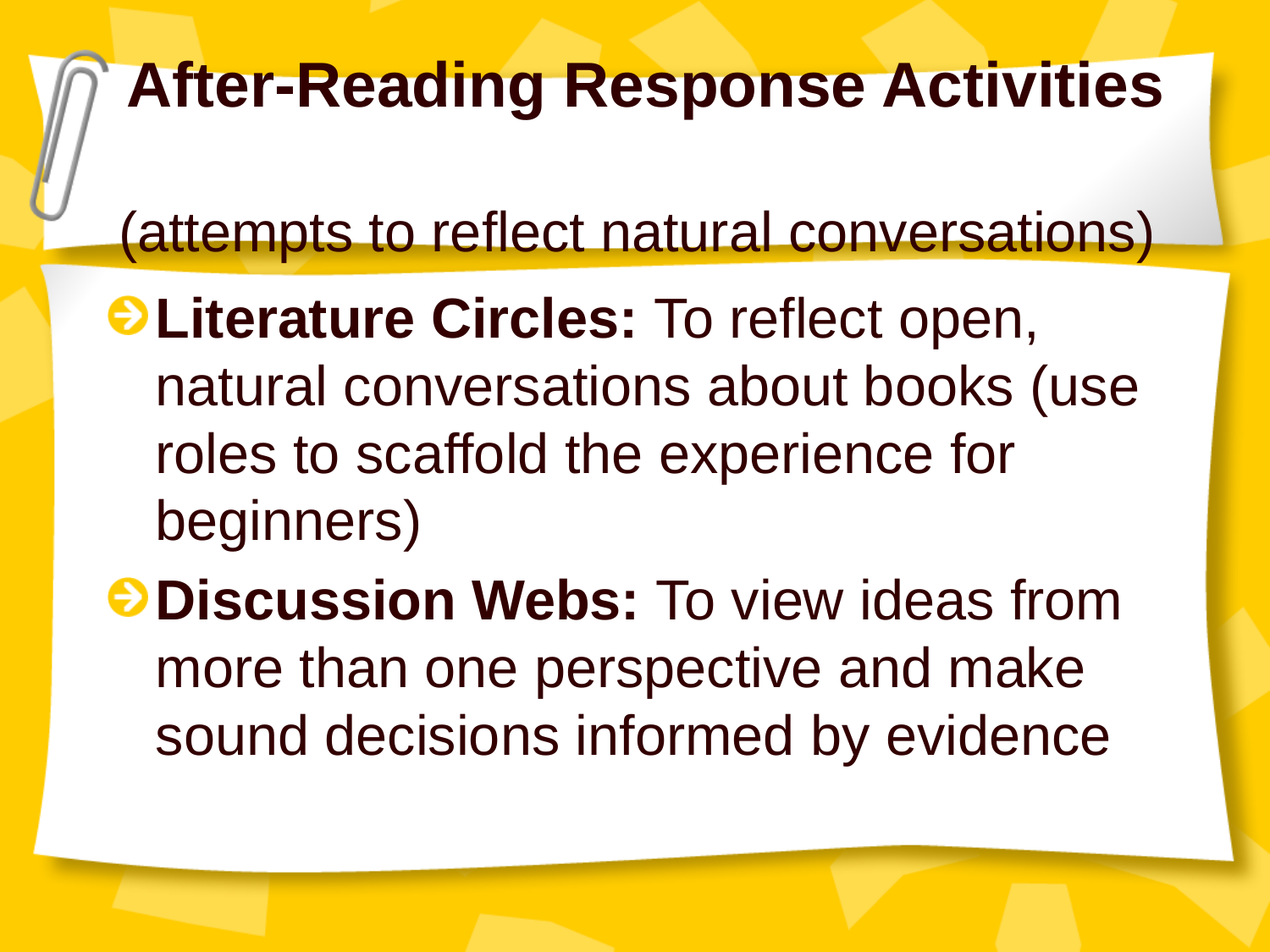

# After-Reading Response Activities (attempts to reflect natural conversations)
Literature Circles: To reflect open, natural conversations about books (use roles to scaffold the experience for beginners)
Discussion Webs: To view ideas from more than one perspective and make sound decisions informed by evidence